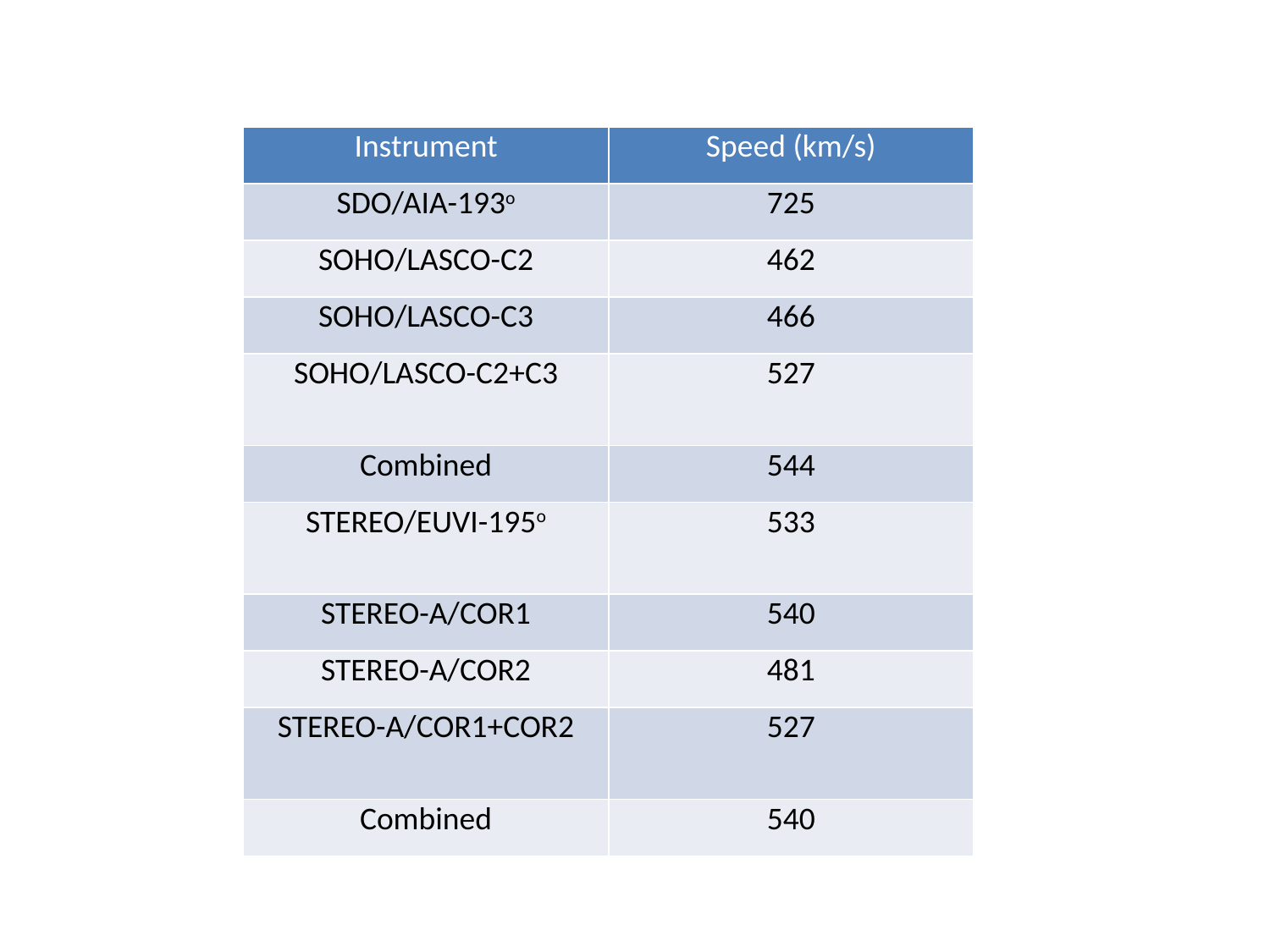

| Instrument | Speed (km/s) |
| --- | --- |
| SDO/AIA-193o | 725 |
| SOHO/LASCO-C2 | 462 |
| SOHO/LASCO-C3 | 466 |
| SOHO/LASCO-C2+C3 | 527 |
| Combined | 544 |
| STEREO/EUVI-195o | 533 |
| STEREO-A/COR1 | 540 |
| STEREO-A/COR2 | 481 |
| STEREO-A/COR1+COR2 | 527 |
| Combined | 540 |